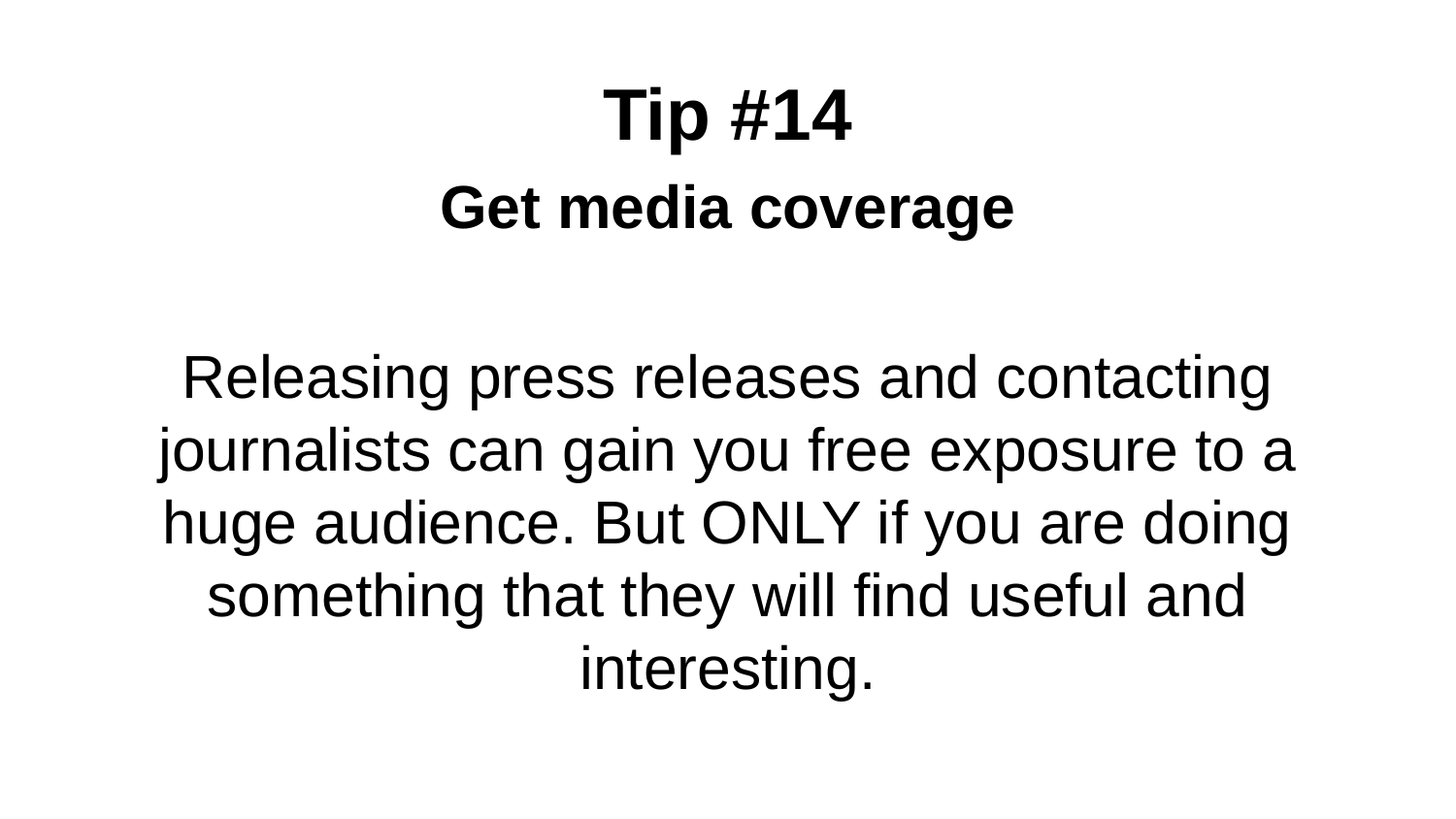

# Tip #14

Get media coverage

Releasing press releases and contacting journalists can gain you free exposure to a huge audience. But ONLY if you are doing something that they will find useful and interesting.